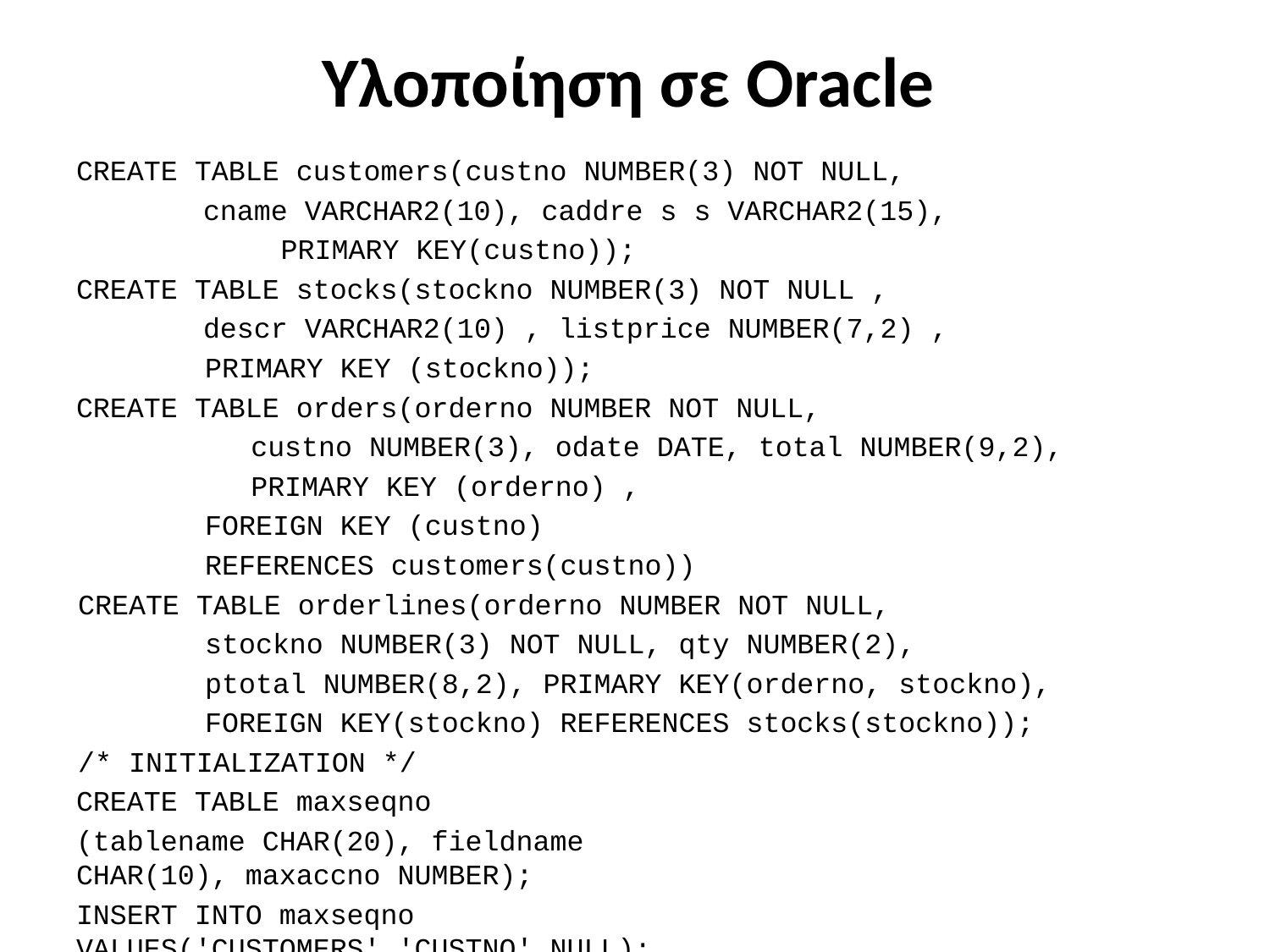

# Υλοποίηση σε Oracle
CREATE TABLE customers(custno NUMBER(3) NOT NULL,
	cname VARCHAR2(10), caddre s s VARCHAR2(15),
	PRIMARY KEY(custno));
CREATE TABLE stocks(stockno NUMBER(3) NOT NULL ,
	descr VARCHAR2(10) , listprice NUMBER(7,2) ,
	PRIMARY KEY (stockno));
CREATE TABLE orders(orderno NUMBER NOT NULL,
	custno NUMBER(3), odate DATE, total NUMBER(9,2),
	PRIMARY KEY (orderno) ,
	FOREIGN KEY (custno)
	REFERENCES customers(custno))
CREATE TABLE orderlines(orderno NUMBER NOT NULL,
	stockno NUMBER(3) NOT NULL, qty NUMBER(2),
	ptotal NUMBER(8,2), PRIMARY KEY(orderno, stockno),
	FOREIGN KEY(stockno) REFERENCES stocks(stockno));
/* INITIALIZATION */
CREATE TABLE maxseqno
(tablename CHAR(20), fieldname CHAR(10), maxaccno NUMBER);
INSERT INTO maxseqno VALUES('CUSTOMERS','CUSTNO',NULL);